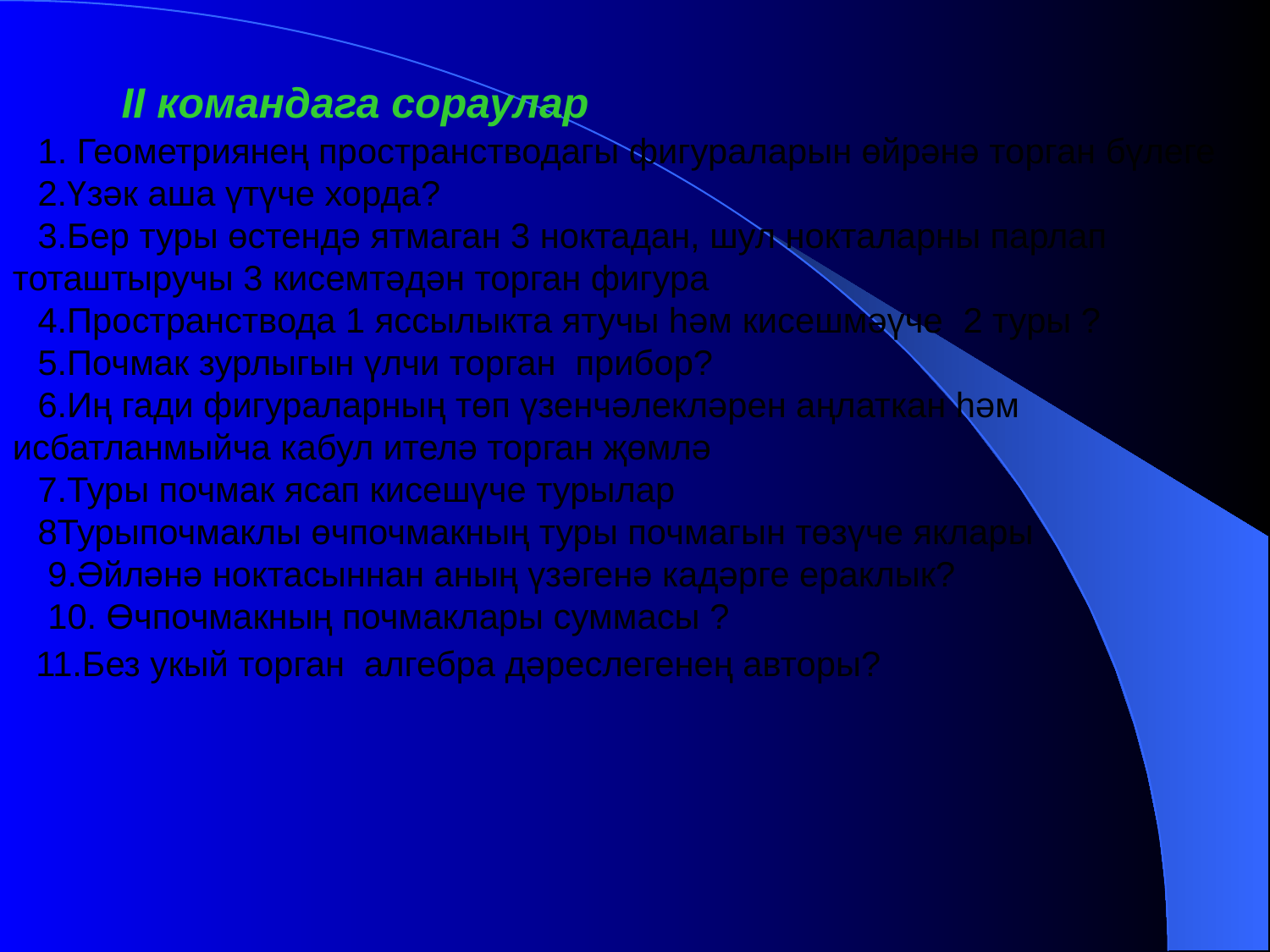

1. Геометриянең пространстводагы фигураларын өйрәнә торган бүлеге
2.Үзәк аша үтүче хорда?
3.Бер туры өстендә ятмаган 3 ноктадан, шул нокталарны парлап тоташтыручы 3 кисемтәдән торган фигура
4.Пространствода 1 яссылыкта ятучы һәм кисешмәүче  2 туры ?
5.Почмак зурлыгын үлчи торган  прибор?
6.Иң гади фигураларның төп үзенчәлекләрен аңлаткан һәм исбатланмыйча кабул ителә торган җөмлә
7.Туры почмак ясап кисешүче турылар
8Турыпочмаклы өчпочмакның туры почмагын төзүче яклары
 9.Әйләнә ноктасыннан аның үзәгенә кадәрге ераклык?
 10. Өчпочмакның почмаклары суммасы ?

II командага сораулар
11.Без укый торган  алгебра дәреслегенең авторы?